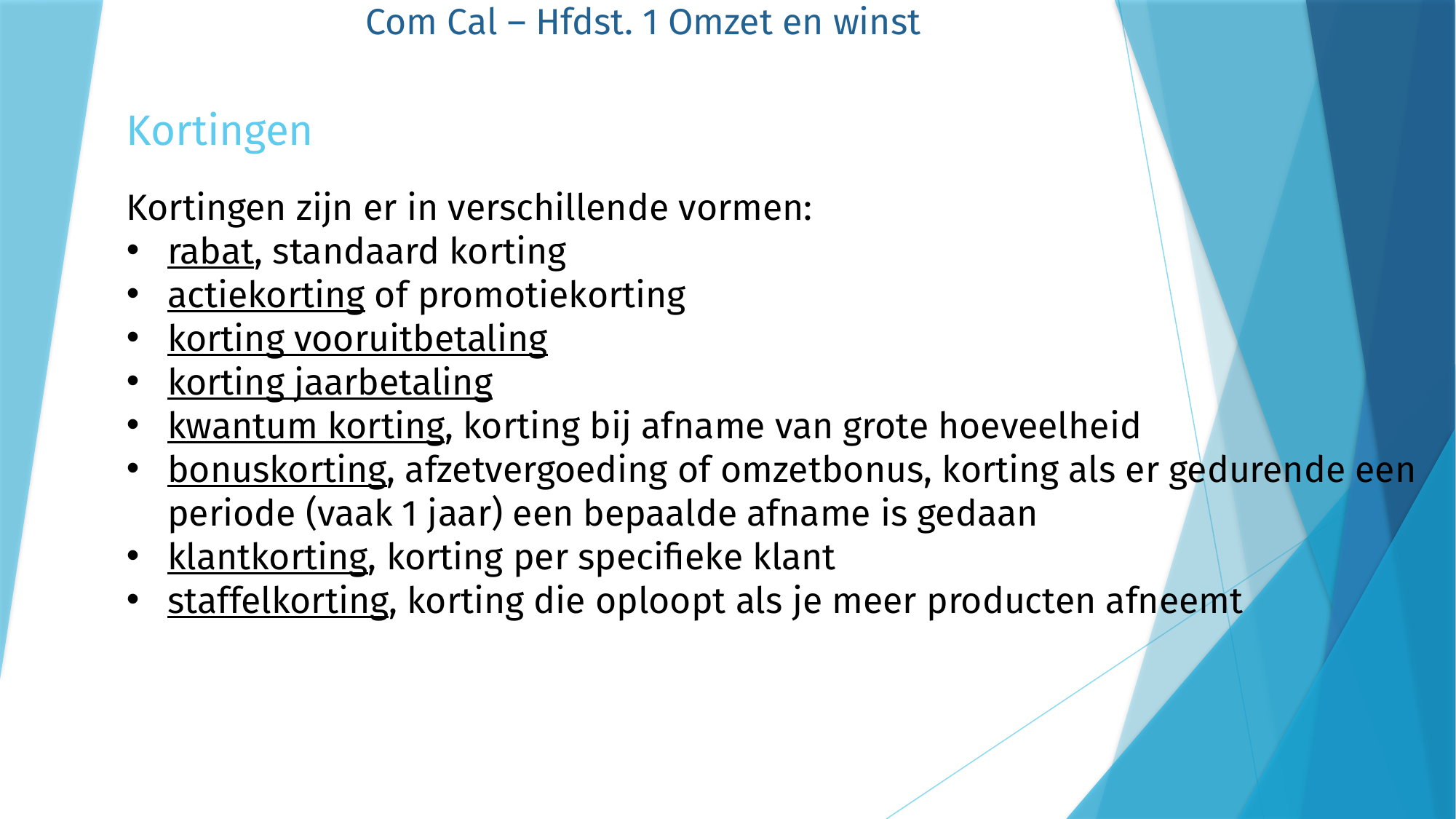

Com Cal – Hfdst. 1 Omzet en winst
Kortingen
Kortingen zijn er in verschillende vormen:
rabat, standaard korting
actiekorting of promotiekorting
korting vooruitbetaling
korting jaarbetaling
kwantum korting, korting bij afname van grote hoeveelheid
bonuskorting, afzetvergoeding of omzetbonus, korting als er gedurende een periode (vaak 1 jaar) een bepaalde afname is gedaan
klantkorting, korting per specifieke klant
staffelkorting, korting die oploopt als je meer producten afneemt